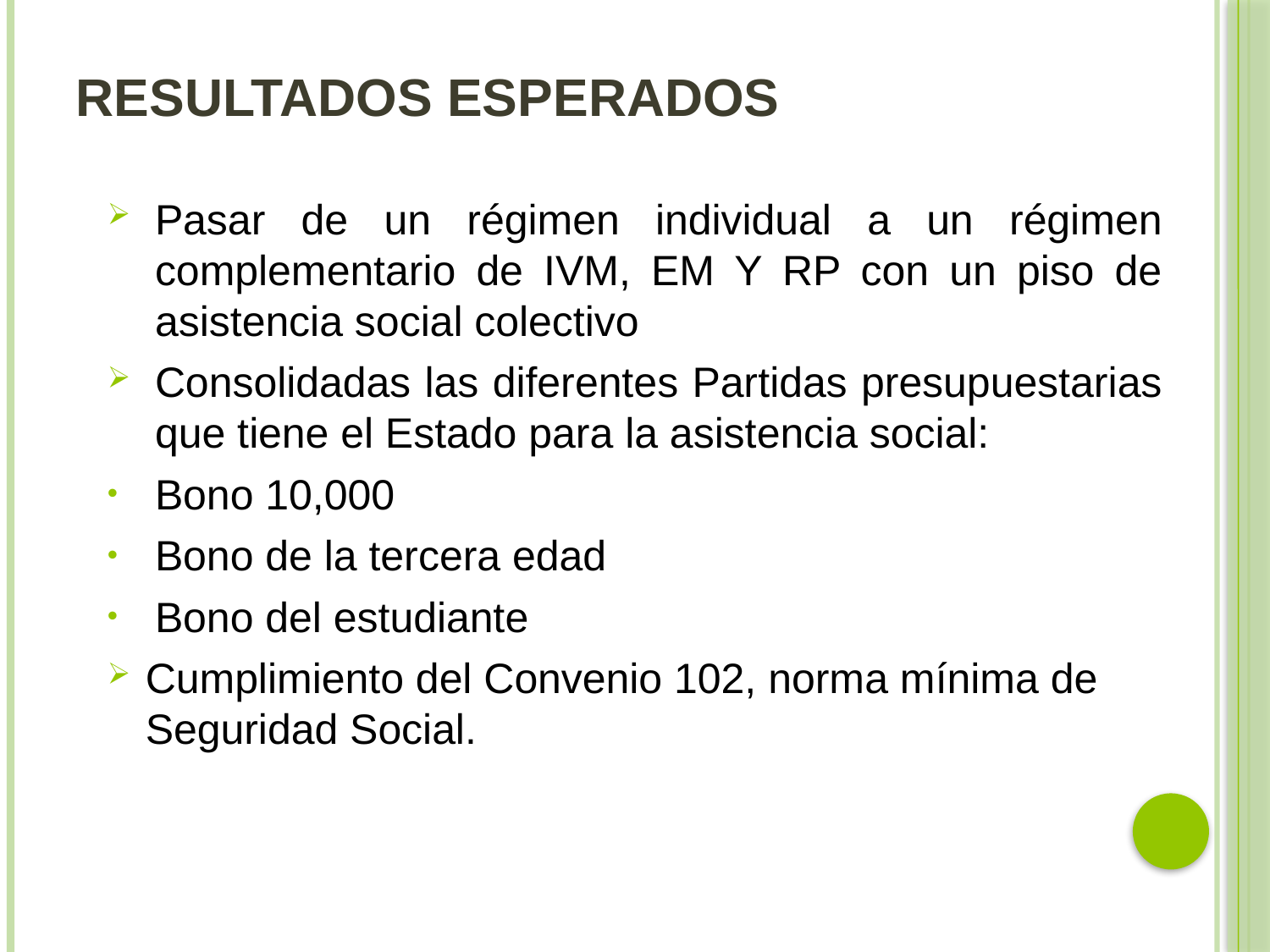

# Resultados Esperados
Pasar de un régimen individual a un régimen complementario de IVM, EM Y RP con un piso de asistencia social colectivo
Consolidadas las diferentes Partidas presupuestarias que tiene el Estado para la asistencia social:
Bono 10,000
Bono de la tercera edad
Bono del estudiante
Cumplimiento del Convenio 102, norma mínima de Seguridad Social.